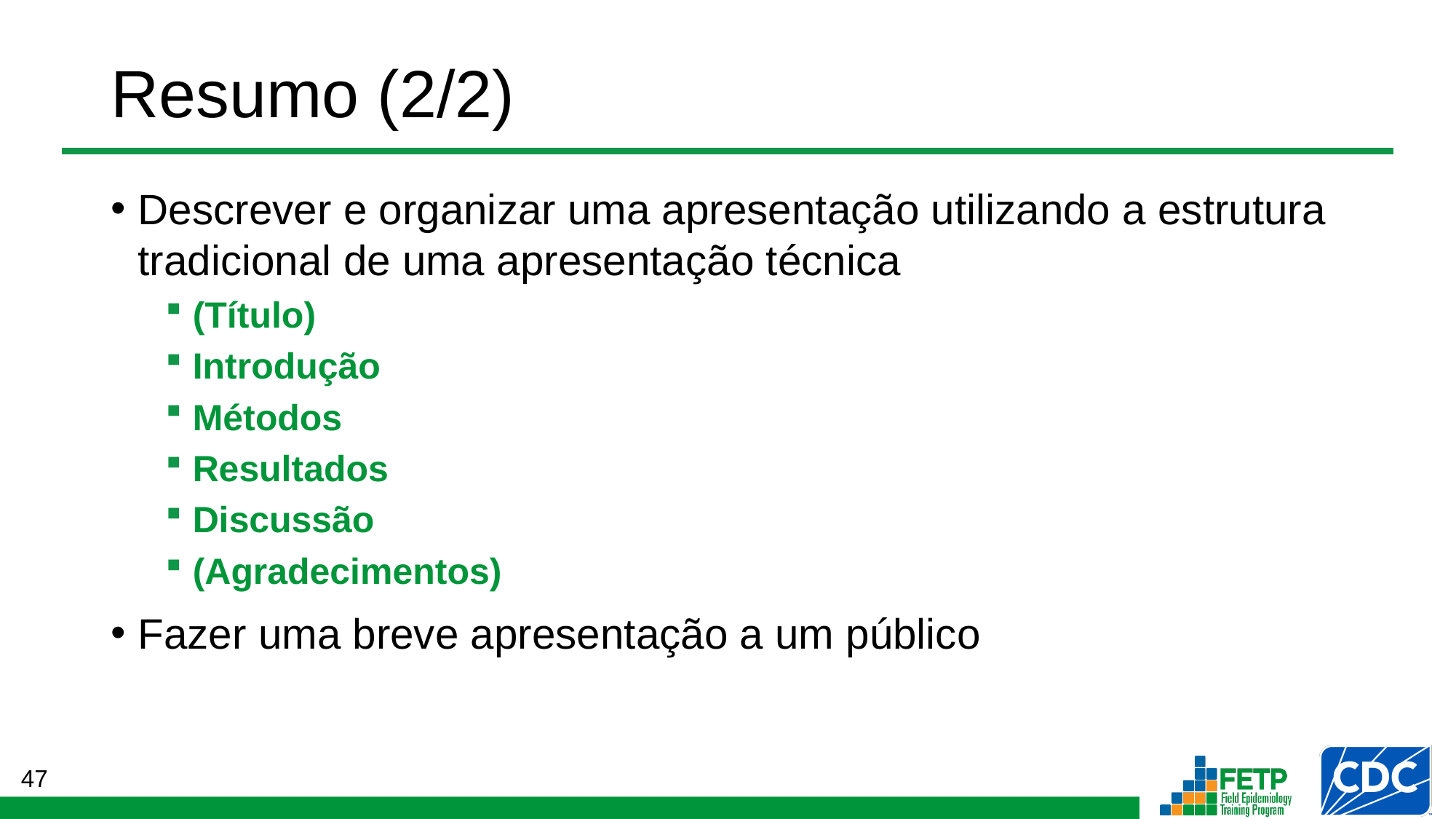

# Resumo (2/2)
Descrever e organizar uma apresentação utilizando a estrutura tradicional de uma apresentação técnica
(Título)
Introdução
Métodos
Resultados
Discussão
(Agradecimentos)
Fazer uma breve apresentação a um público